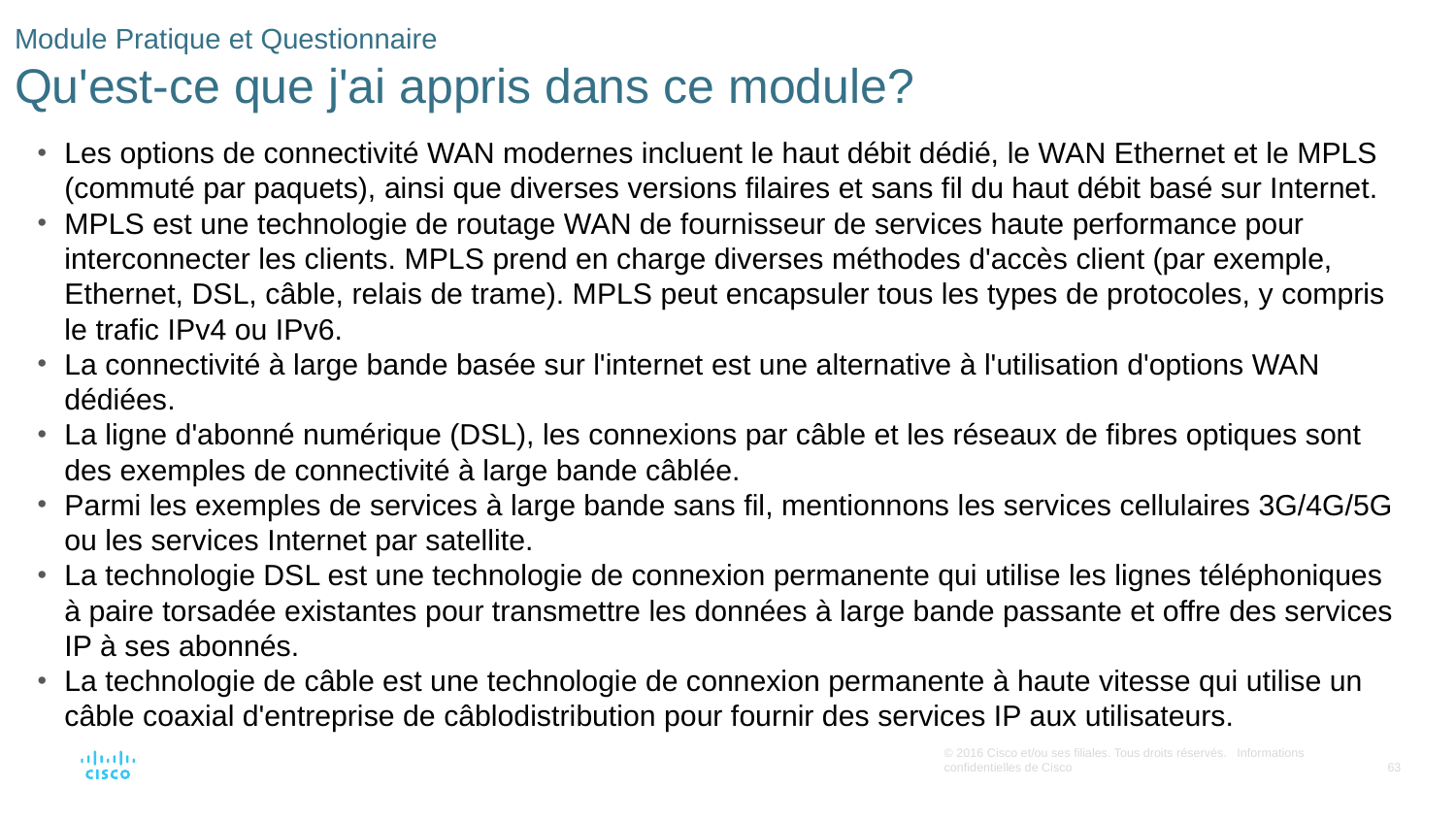

# Module Pratique et Questionnaire Qu'est-ce que j'ai appris dans ce module?
Les options de connectivité WAN modernes incluent le haut débit dédié, le WAN Ethernet et le MPLS (commuté par paquets), ainsi que diverses versions filaires et sans fil du haut débit basé sur Internet.
MPLS est une technologie de routage WAN de fournisseur de services haute performance pour interconnecter les clients. MPLS prend en charge diverses méthodes d'accès client (par exemple, Ethernet, DSL, câble, relais de trame). MPLS peut encapsuler tous les types de protocoles, y compris le trafic IPv4 ou IPv6.
La connectivité à large bande basée sur l'internet est une alternative à l'utilisation d'options WAN dédiées.
La ligne d'abonné numérique (DSL), les connexions par câble et les réseaux de fibres optiques sont des exemples de connectivité à large bande câblée.
Parmi les exemples de services à large bande sans fil, mentionnons les services cellulaires 3G/4G/5G ou les services Internet par satellite.
La technologie DSL est une technologie de connexion permanente qui utilise les lignes téléphoniques à paire torsadée existantes pour transmettre les données à large bande passante et offre des services IP à ses abonnés.
La technologie de câble est une technologie de connexion permanente à haute vitesse qui utilise un câble coaxial d'entreprise de câblodistribution pour fournir des services IP aux utilisateurs.